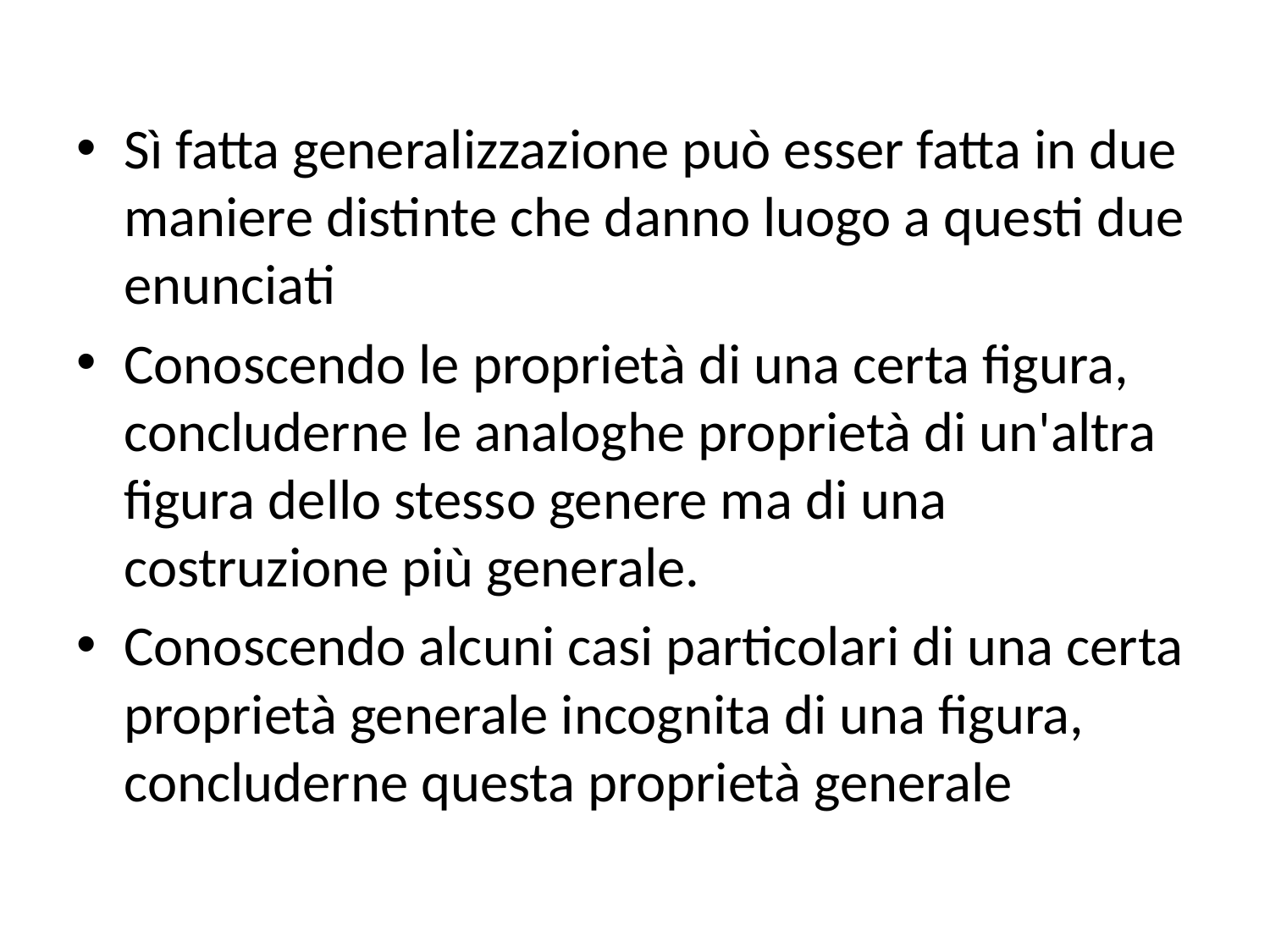

#
Sì fatta generalizzazione può esser fatta in due maniere distinte che danno luogo a questi due enunciati
Conoscendo le proprietà di una certa figura, concluderne le analoghe proprietà di un'altra figura dello stesso genere ma di una costruzione più generale.
Conoscendo alcuni casi particolari di una certa proprietà generale incognita di una figura, concluderne questa proprietà generale